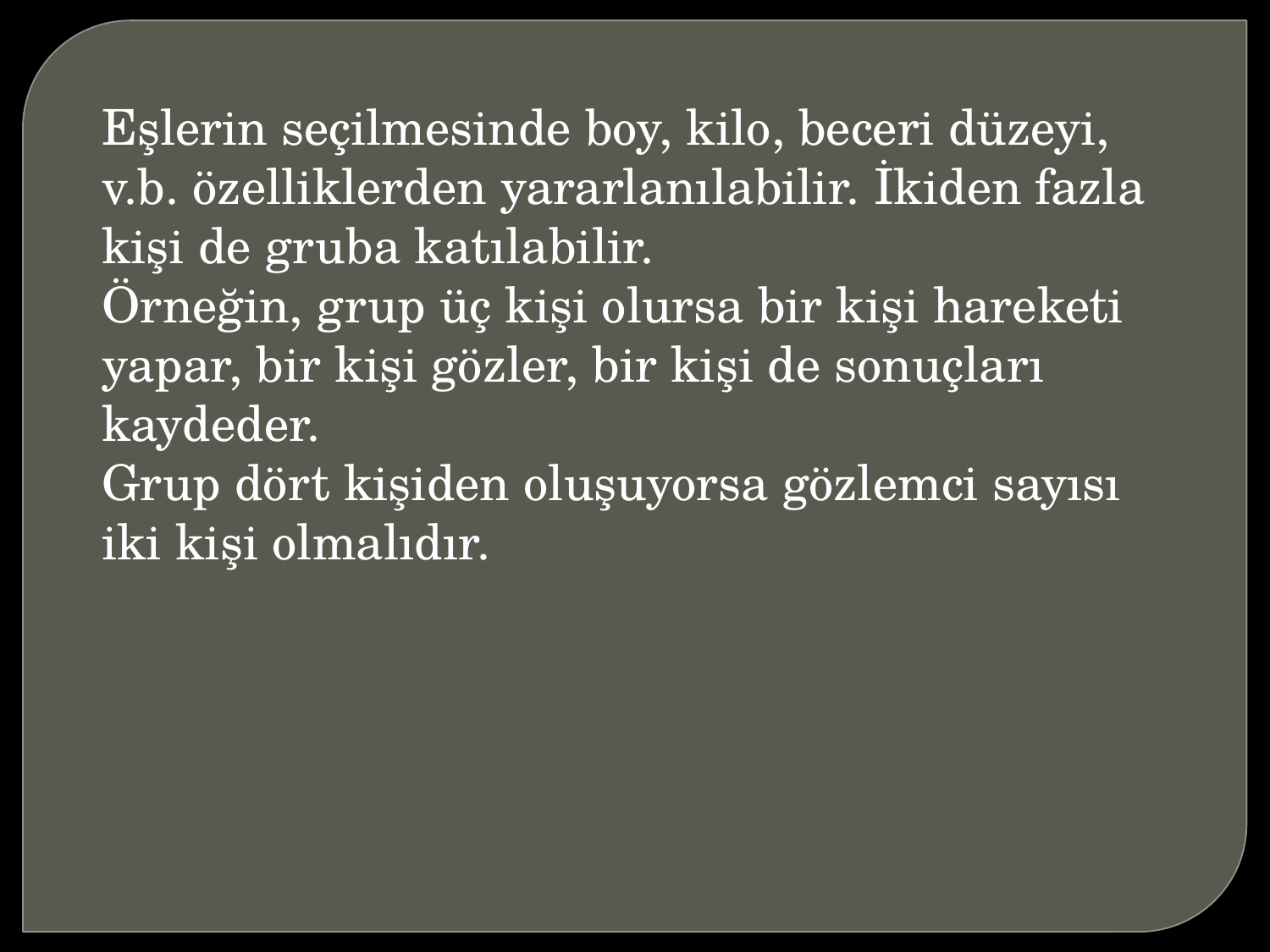

Eşlerin seçilmesinde boy, kilo, beceri düzeyi, v.b. özelliklerden yararlanılabilir. İkiden fazla kişi de gruba katılabilir.
Örneğin, grup üç kişi olursa bir kişi hareketi yapar, bir kişi gözler, bir kişi de sonuçları kaydeder.
Grup dört kişiden oluşuyorsa gözlemci sayısı iki kişi olmalıdır.